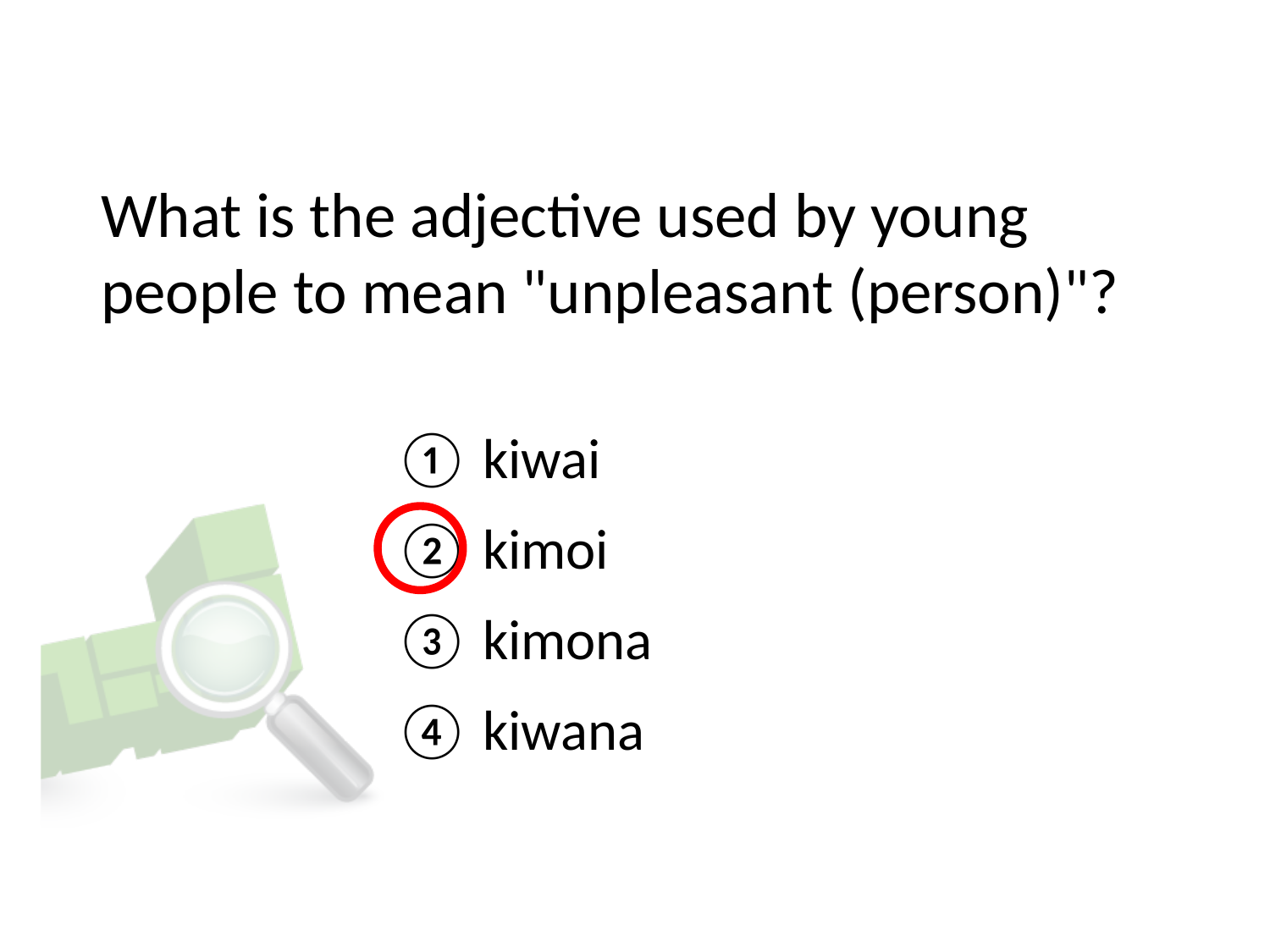

# What is the adjective used by young people to mean "unpleasant (person)"?
① kiwai
② kimoi
③ kimona
④ kiwana